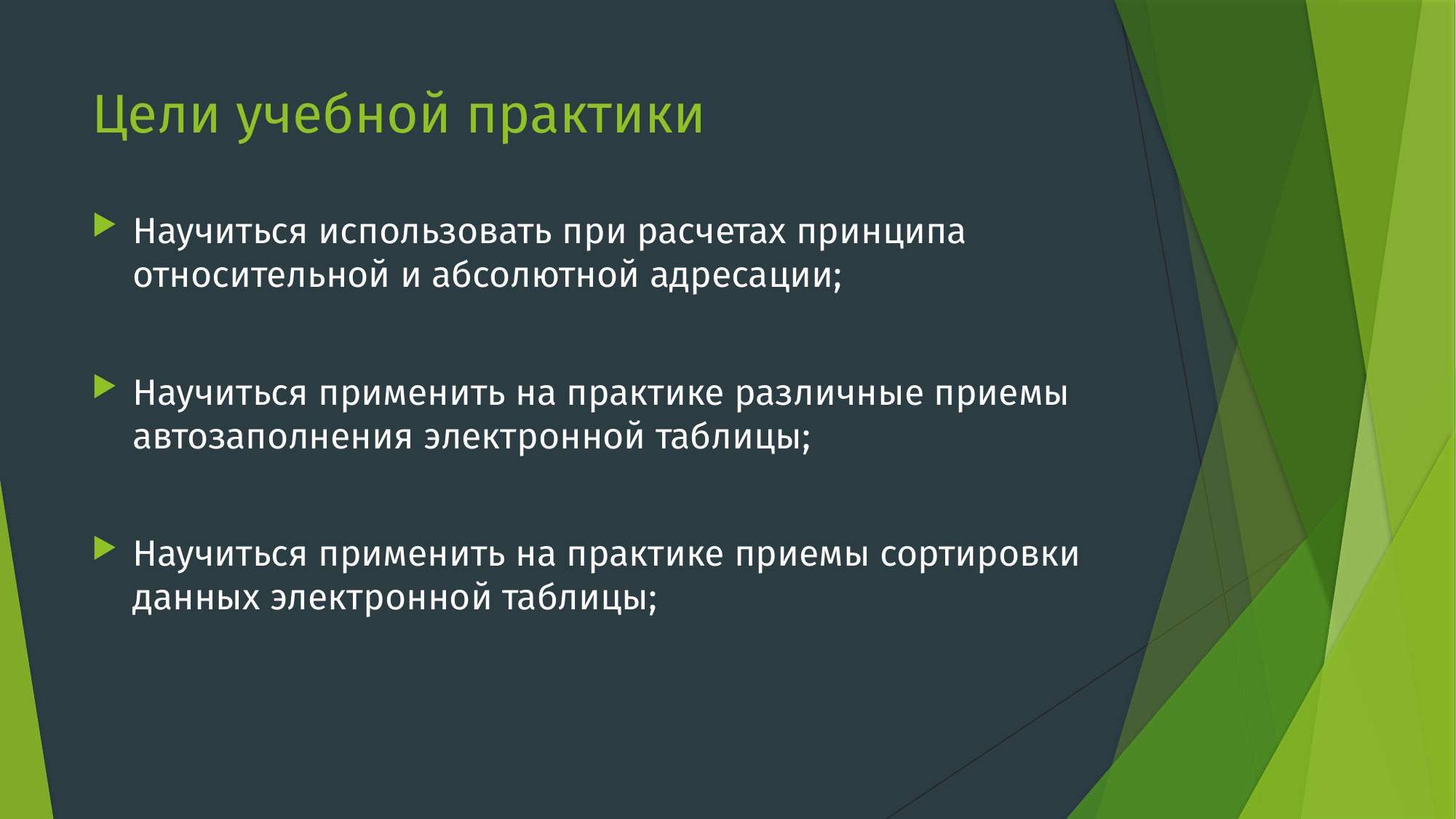

# Цели учебной практики
Научиться использовать при расчетах принципа относительной и абсолютной адресации;

Научиться применить на практике различные приемы автозаполнения электронной таблицы;

Научиться применить на практике приемы сортировки данных электронной таблицы;